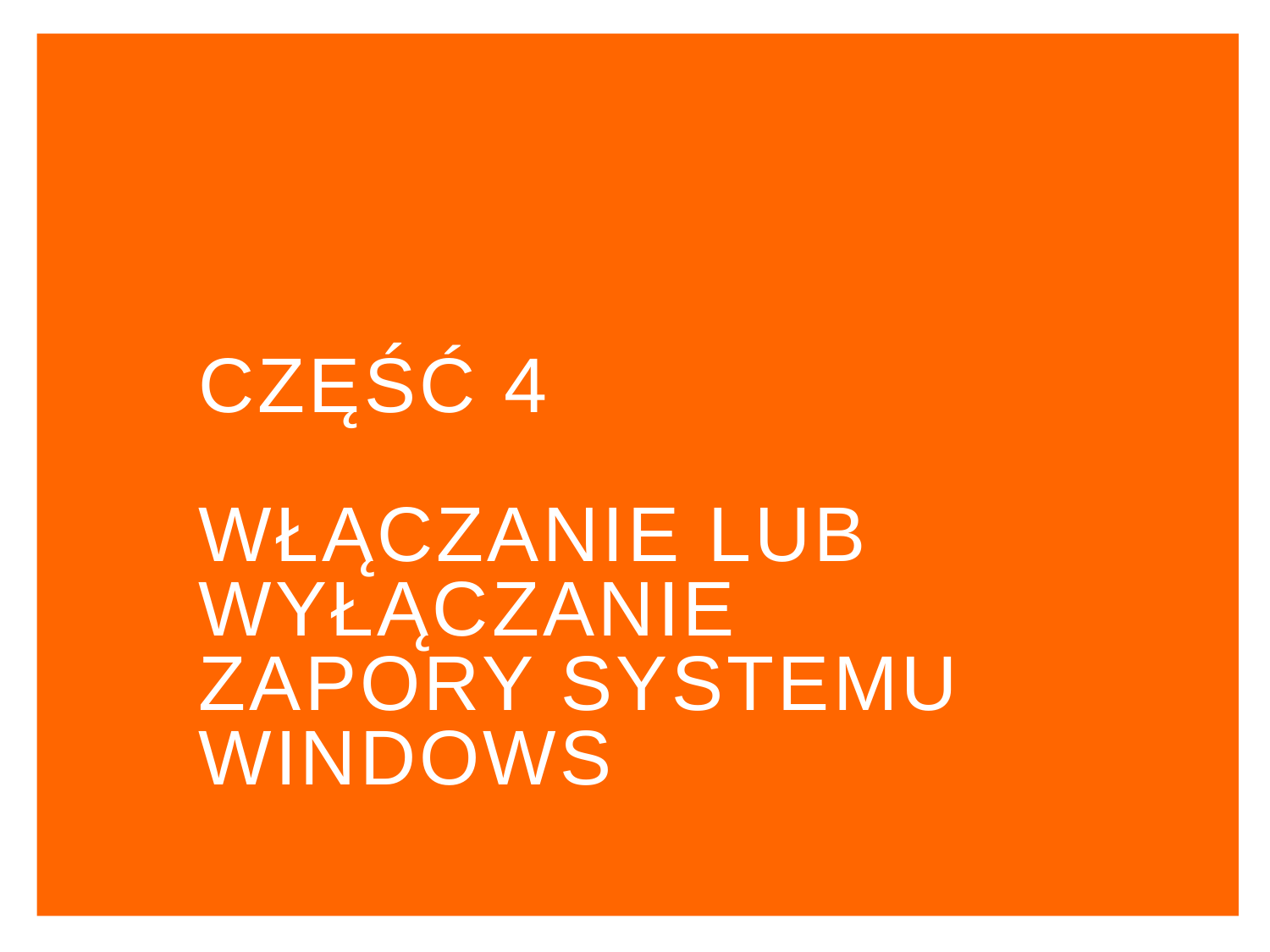

# Część 4 włączanie lub wyłączanie zapory systemu windows